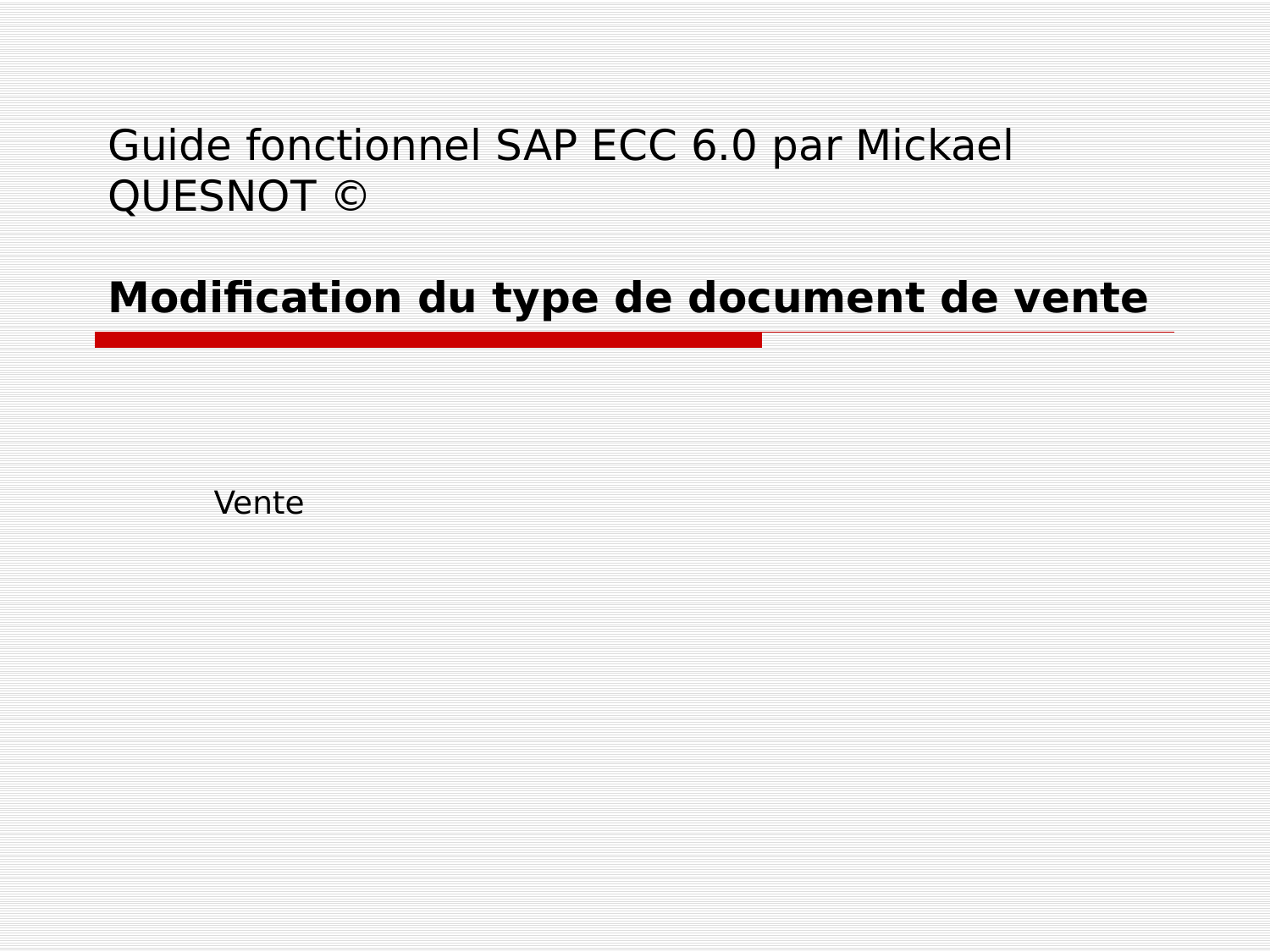

# Guide fonctionnel SAP ECC 6.0 par Mickael QUESNOT © Modification du type de document de vente
Vente